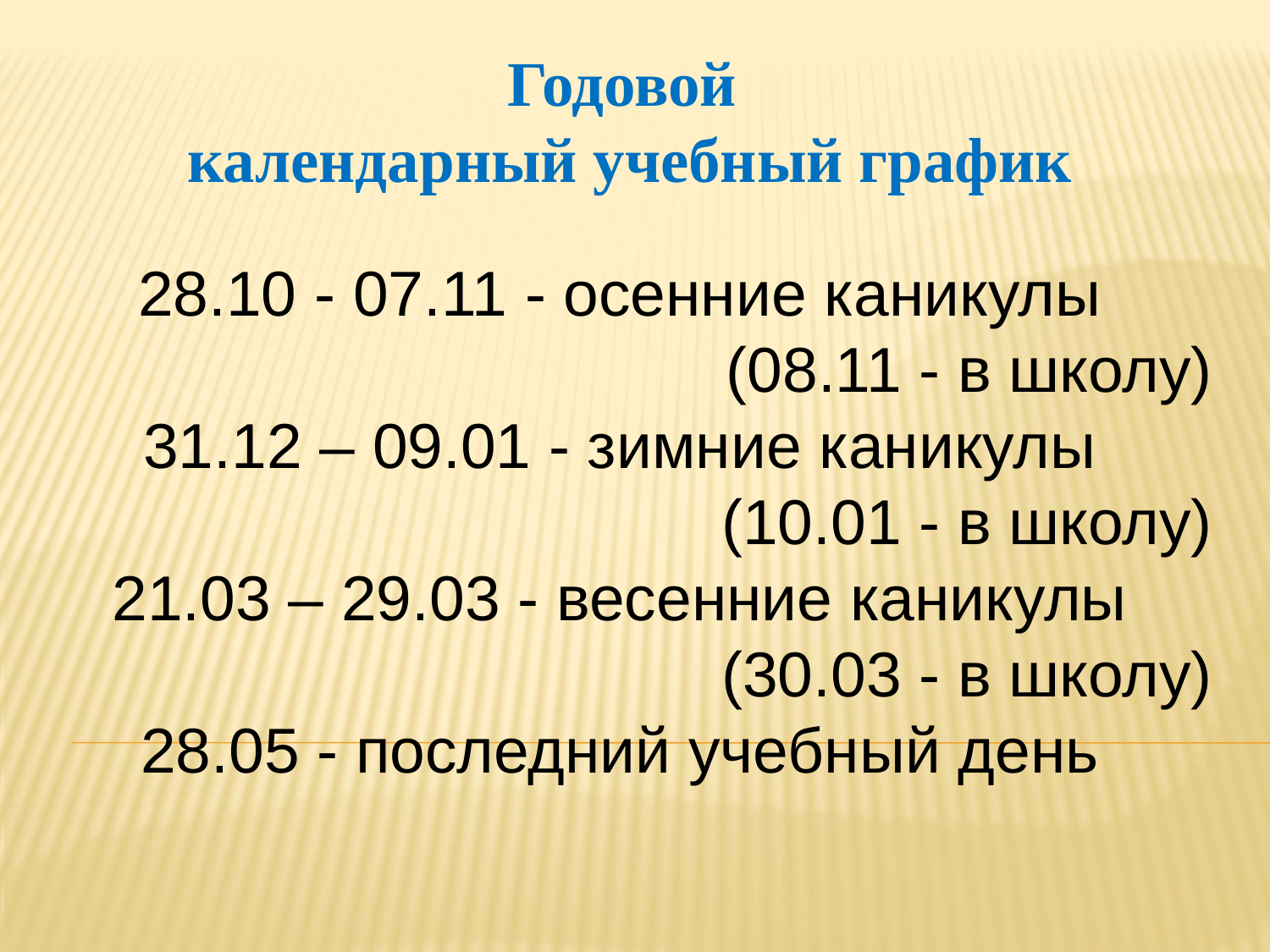

Годовой
календарный учебный график
28.10 - 07.11 - осенние каникулы
 (08.11 - в школу)
31.12 – 09.01 - зимние каникулы
(10.01 - в школу)
21.03 – 29.03 - весенние каникулы
(30.03 - в школу)
28.05 - последний учебный день